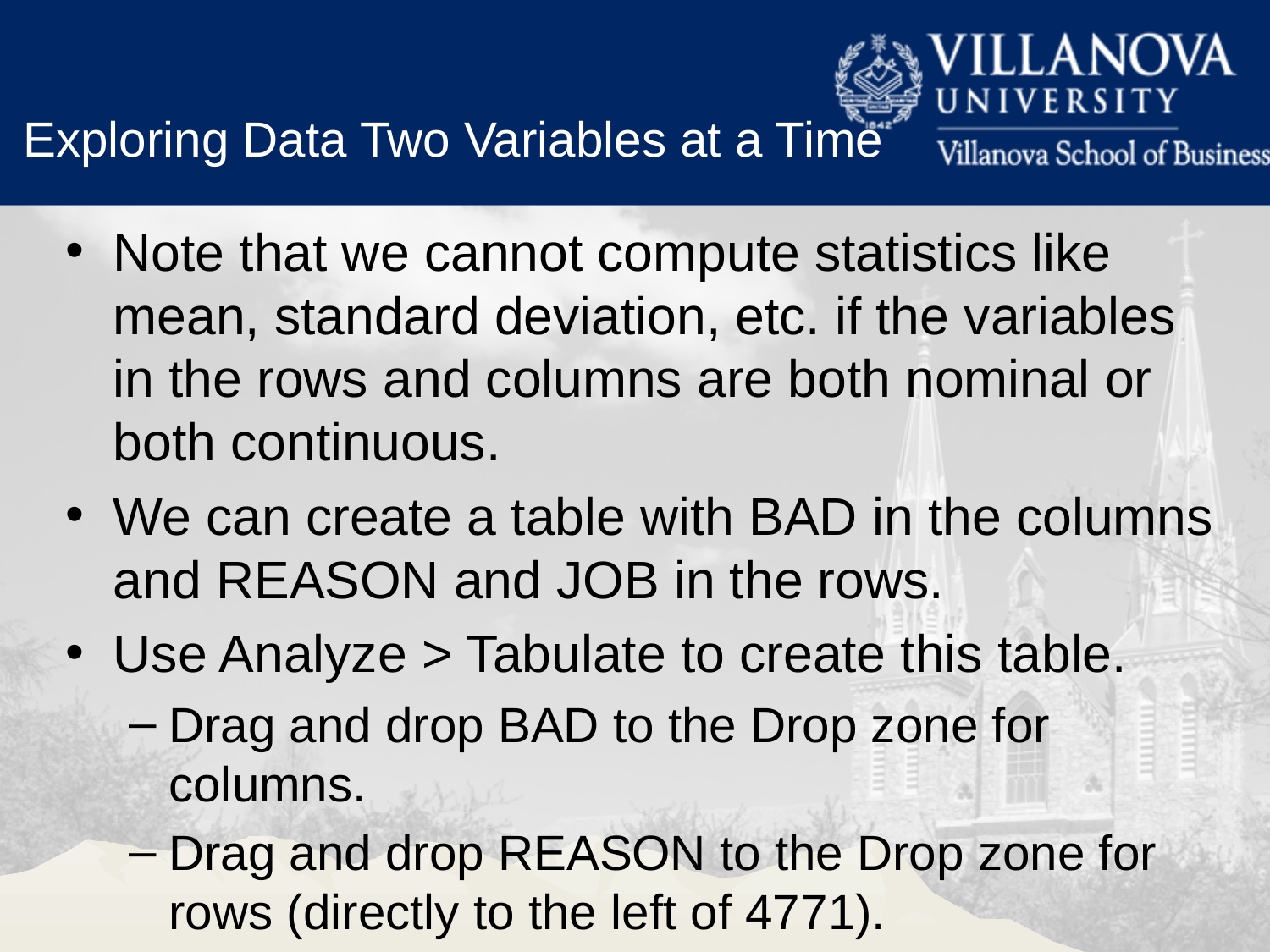

Exploring Data Two Variables at a Time
Note that we cannot compute statistics like mean, standard deviation, etc. if the variables in the rows and columns are both nominal or both continuous.
We can create a table with BAD in the columns and REASON and JOB in the rows.
Use Analyze > Tabulate to create this table.
Drag and drop BAD to the Drop zone for columns.
Drag and drop REASON to the Drop zone for rows (directly to the left of 4771).